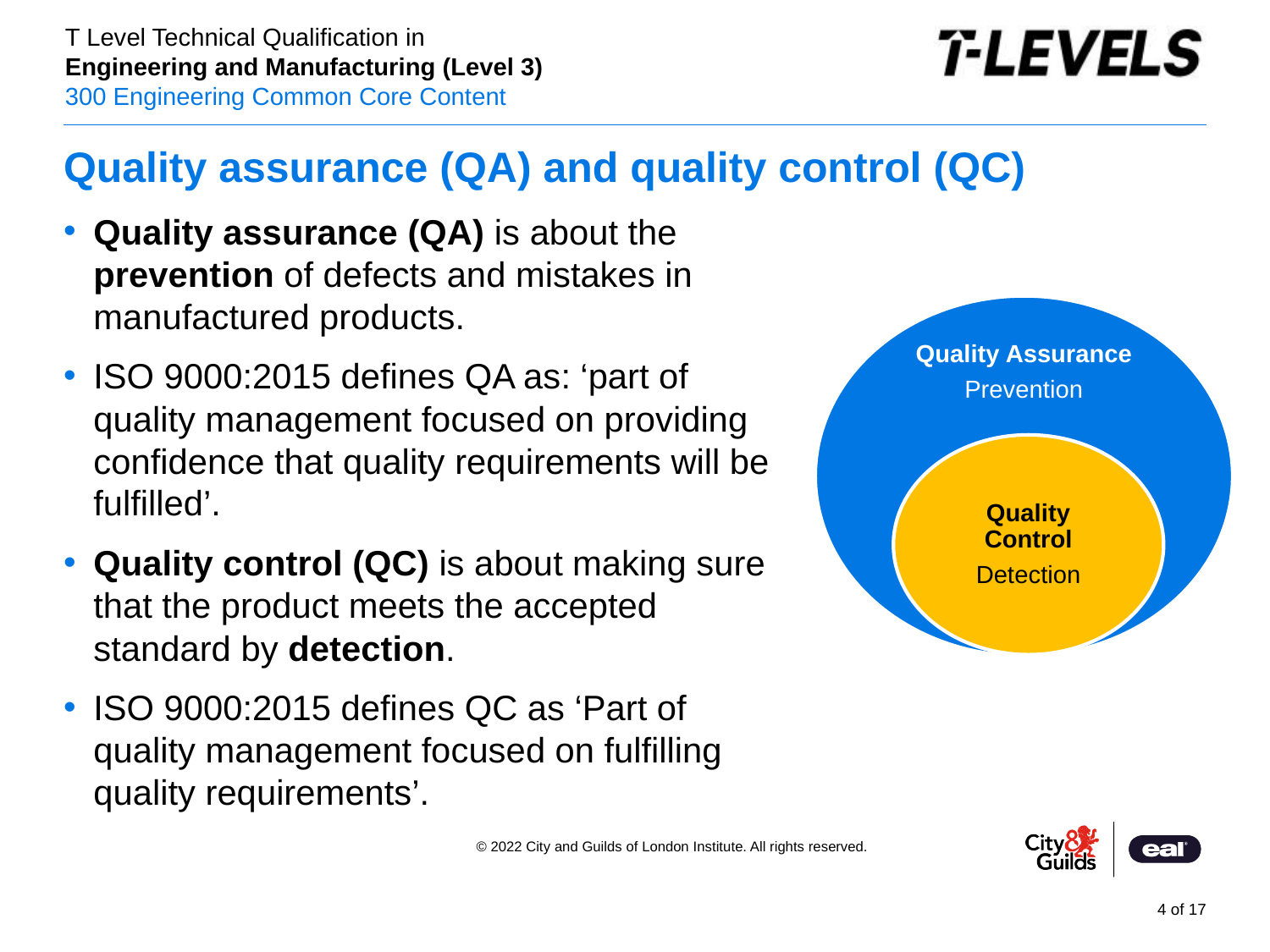

# Quality assurance (QA) and quality control (QC)
Quality assurance (QA) is about the prevention of defects and mistakes in manufactured products.
ISO 9000:2015 defines QA as: ‘part of quality management focused on providing confidence that quality requirements will be fulfilled’.
Quality control (QC) is about making sure that the product meets the accepted standard by detection.
ISO 9000:2015 defines QC as ‘Part of quality management focused on fulfilling quality requirements’.

Quality Assurance
Prevention
Quality Control
Detection